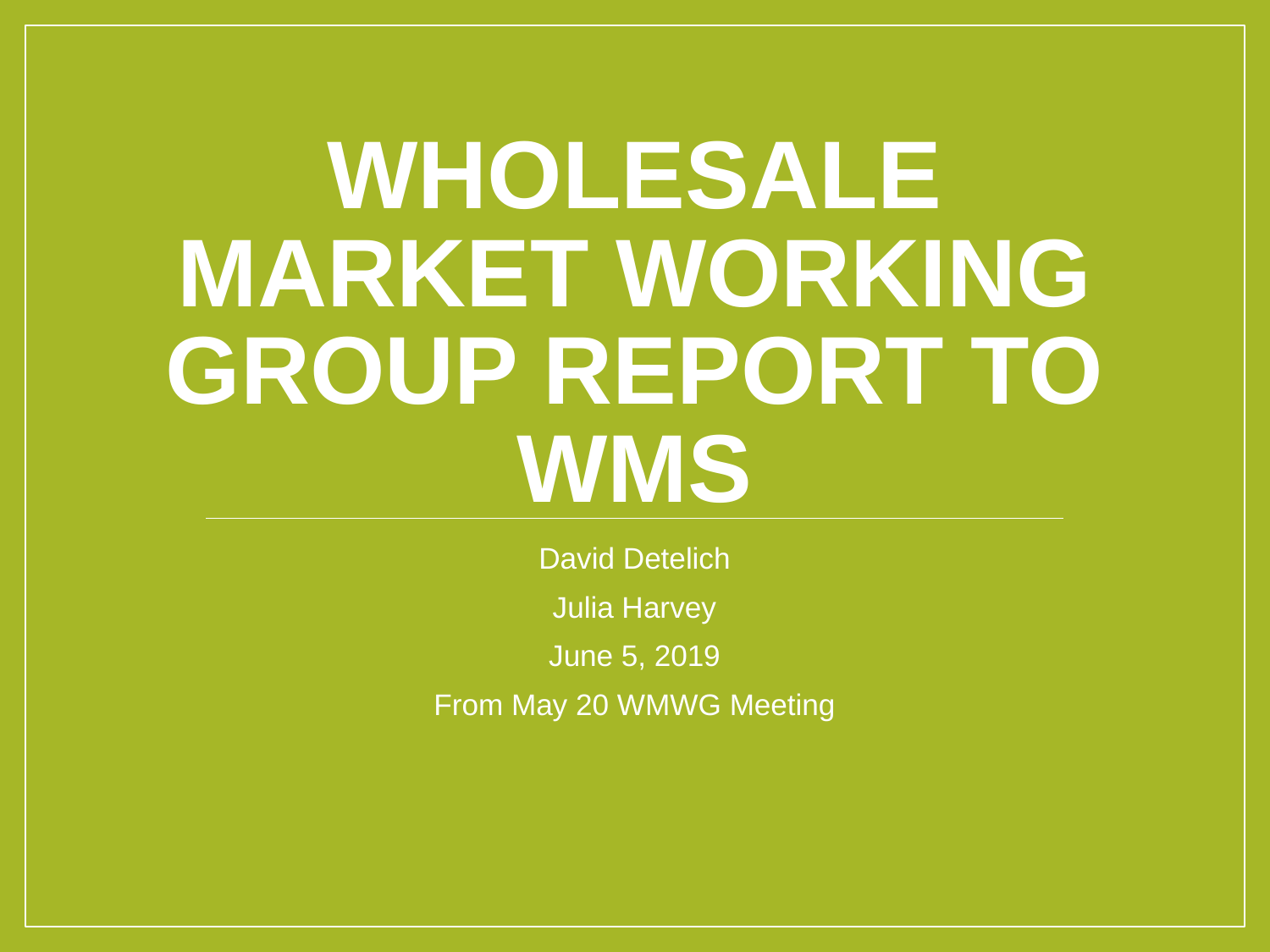

# Wholesale Market Working Group Report to WMS
David Detelich
Julia Harvey
June 5, 2019
From May 20 WMWG Meeting